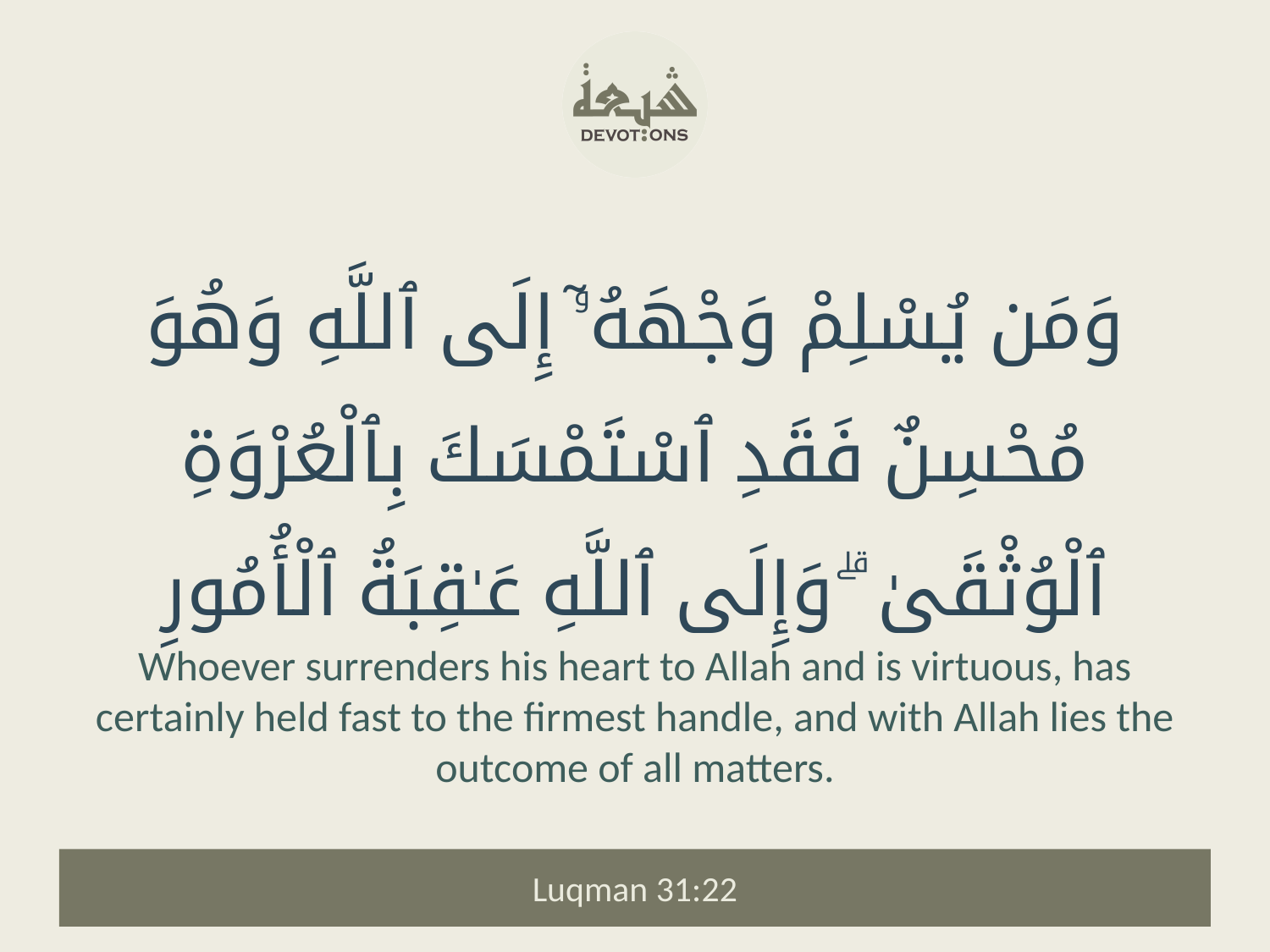

وَمَن يُسْلِمْ وَجْهَهُۥٓ إِلَى ٱللَّهِ وَهُوَ مُحْسِنٌ فَقَدِ ٱسْتَمْسَكَ بِٱلْعُرْوَةِ ٱلْوُثْقَىٰ ۗ وَإِلَى ٱللَّهِ عَـٰقِبَةُ ٱلْأُمُورِ
Whoever surrenders his heart to Allah and is virtuous, has certainly held fast to the firmest handle, and with Allah lies the outcome of all matters.
Luqman 31:22